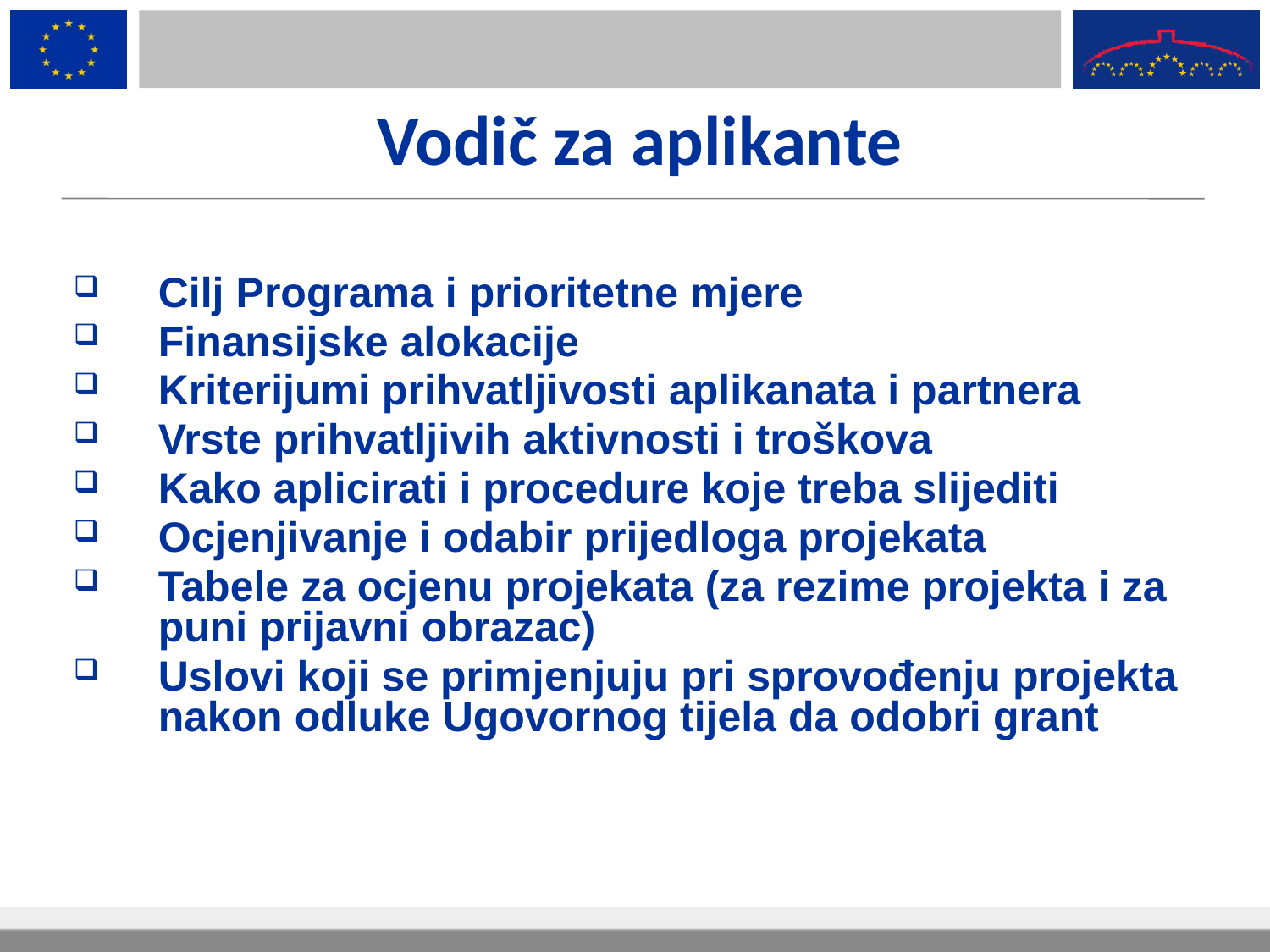

Vodič za aplikante
Cilj Programa i prioritetne mjere
Finansijske alokacije
Kriterijumi prihvatljivosti aplikanata i partnera
Vrste prihvatljivih aktivnosti i troškova
Kako aplicirati i procedure koje treba slijediti
Ocjenjivanje i odabir prijedloga projekata
Tabele za ocjenu projekata (za rezime projekta i za puni prijavni obrazac)
Uslovi koji se primjenjuju pri sprovođenju projekta nakon odluke Ugovornog tijela da odobri grant